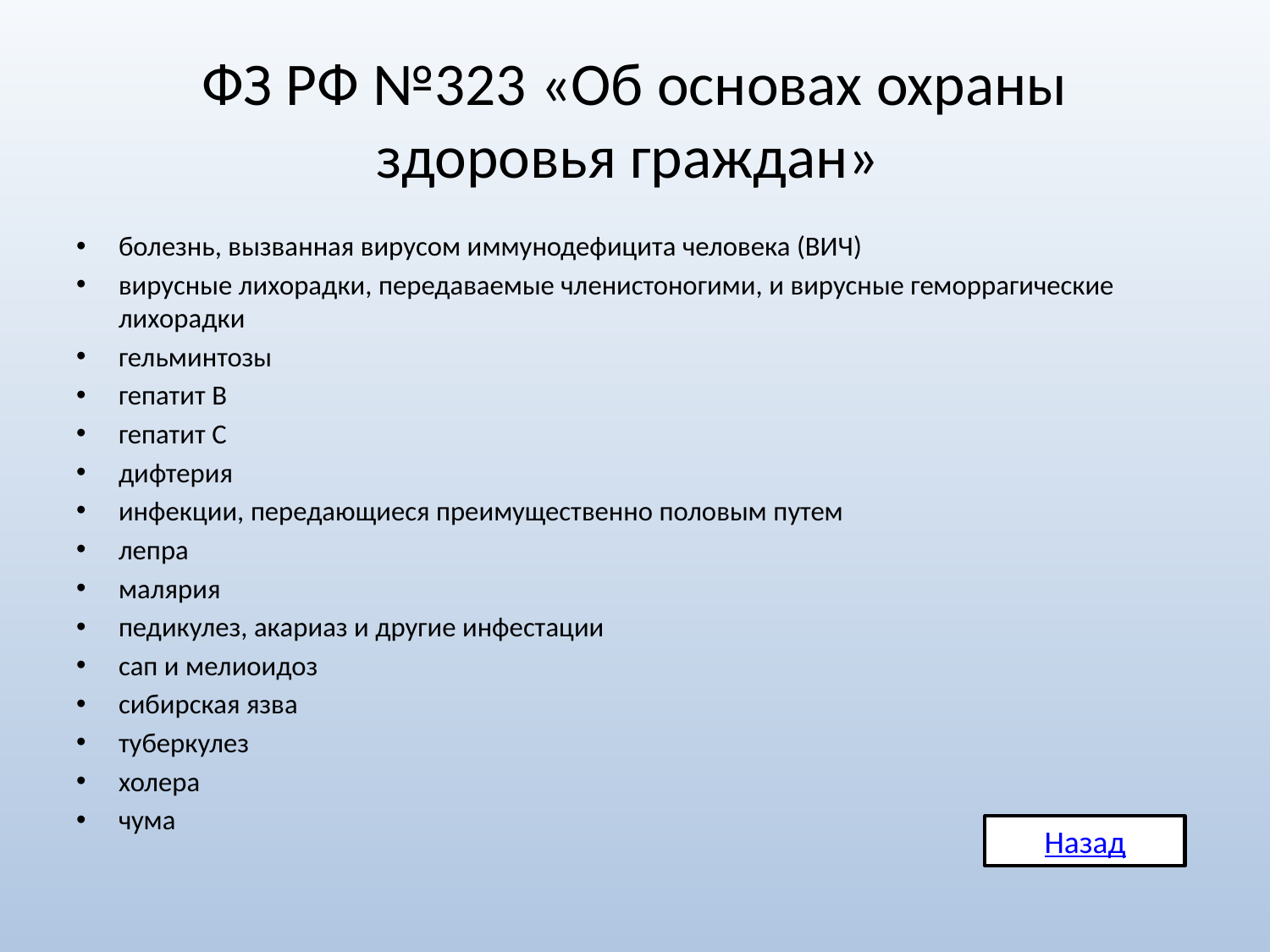

# ФЗ РФ №323 «Об основах охраны здоровья граждан»
болезнь, вызванная вирусом иммунодефицита человека (ВИЧ)
вирусные лихорадки, передаваемые членистоногими, и вирусные геморрагические лихорадки
гельминтозы
гепатит В
гепатит С
дифтерия
инфекции, передающиеся преимущественно половым путем
лепра
малярия
педикулез, акариаз и другие инфестации
сап и мелиоидоз
сибирская язва
туберкулез
холера
чума

Назад